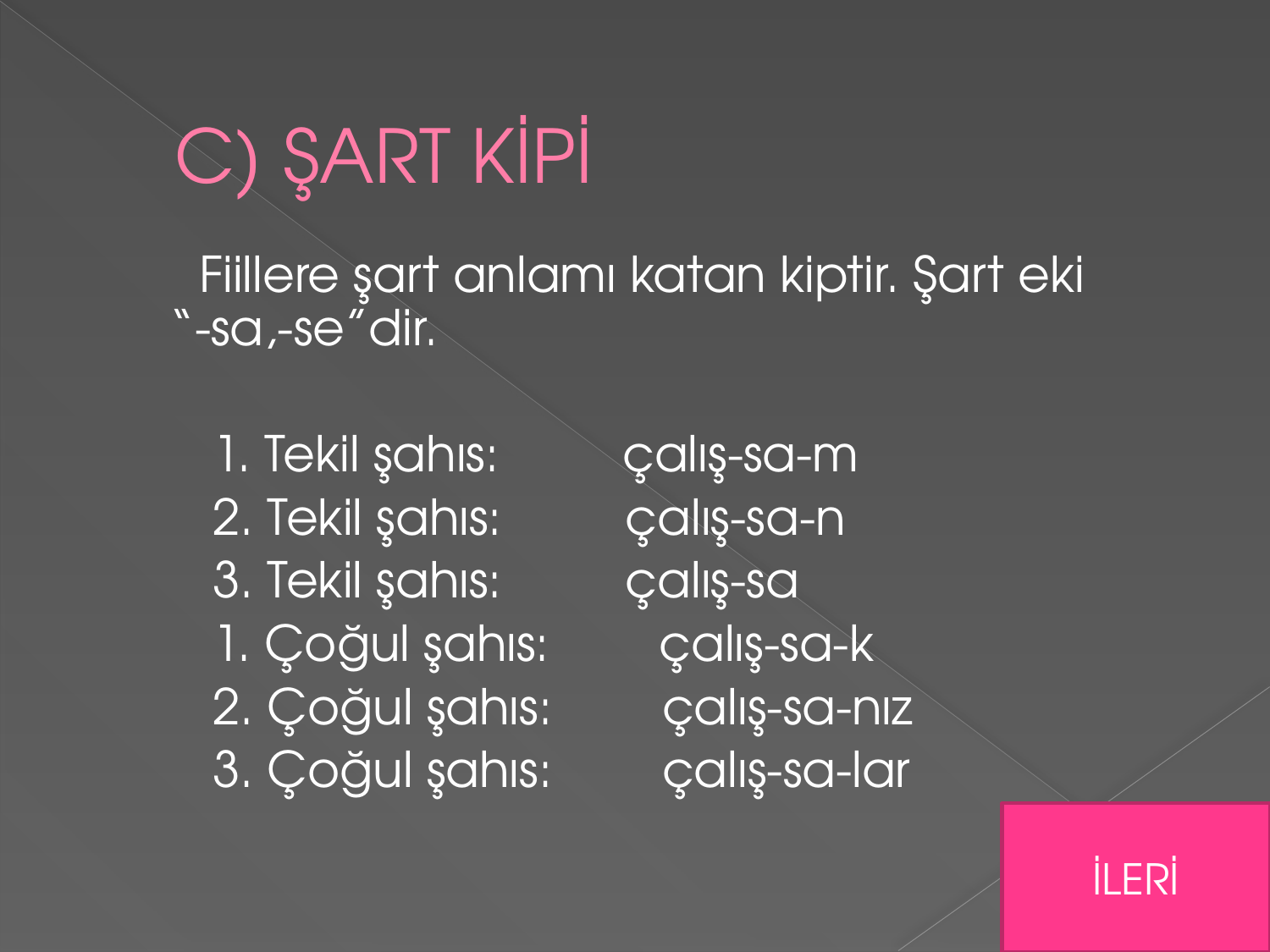

# C) ŞART KİPİ
      Fiillere şart anlamı katan kiptir. Şart eki      “-sa,-se”dir.

       1. Tekil şahıs:         çalış-sa-m
       2. Tekil şahıs:         çalış-sa-n
       3. Tekil şahıs:         çalış-sa
       1. Çoğul şahıs:        çalış-sa-k
       2. Çoğul şahıs:        çalış-sa-nız
       3. Çoğul şahıs:        çalış-sa-lar

İLERİ